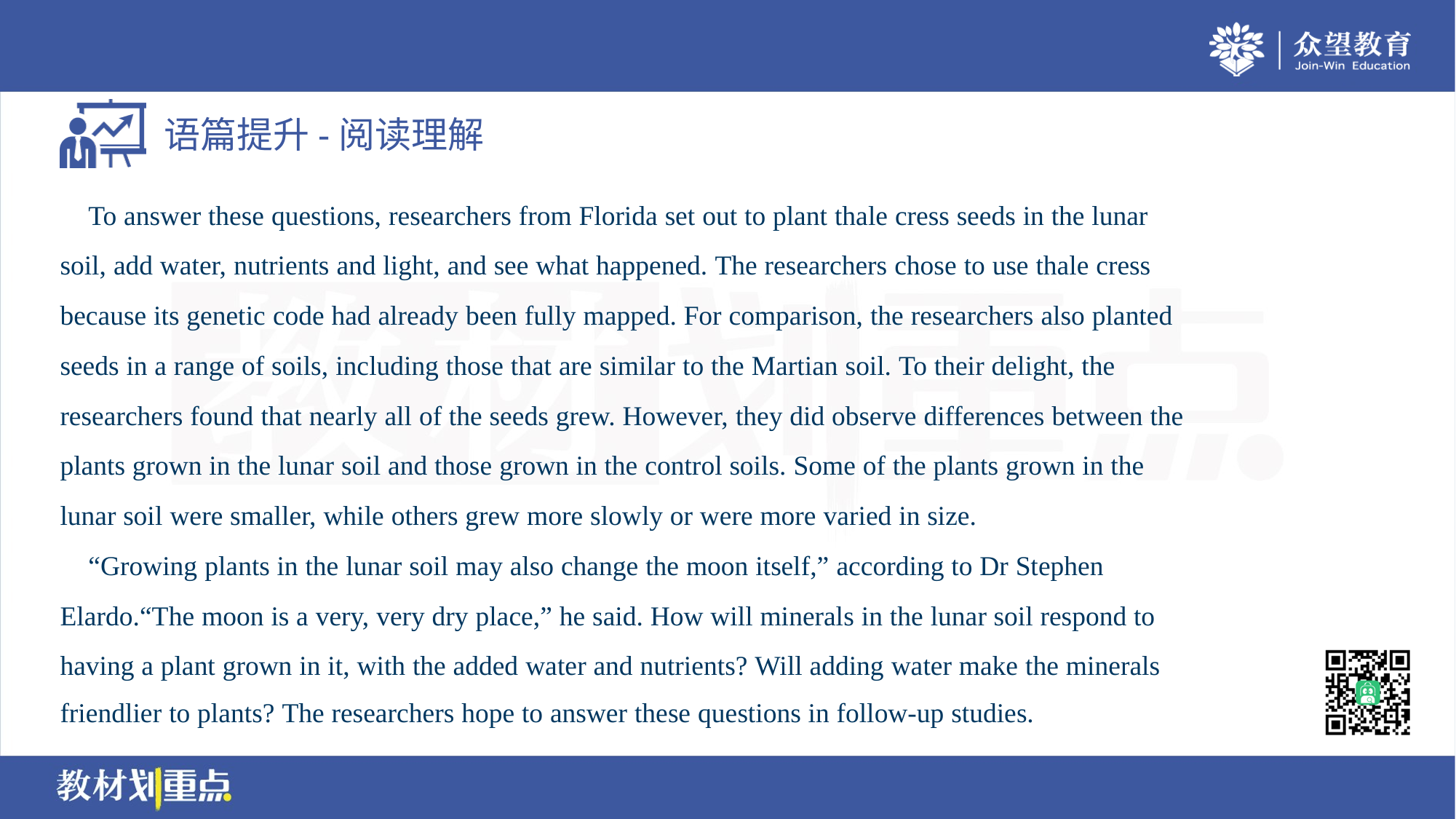

To answer these questions, researchers from Florida set out to plant thale cress seeds in the lunar
soil, add water, nutrients and light, and see what happened. The researchers chose to use thale cress
because its genetic code had already been fully mapped. For comparison, the researchers also planted
seeds in a range of soils, including those that are similar to the Martian soil. To their delight, the
researchers found that nearly all of the seeds grew. However, they did observe differences between the
plants grown in the lunar soil and those grown in the control soils. Some of the plants grown in the
lunar soil were smaller, while others grew more slowly or were more varied in size.
    “Growing plants in the lunar soil may also change the moon itself,” according to Dr Stephen
Elardo.“The moon is a very, very dry place,” he said. How will minerals in the lunar soil respond to
having a plant grown in it, with the added water and nutrients? Will adding water make the minerals
friendlier to plants? The researchers hope to answer these questions in follow-up studies.